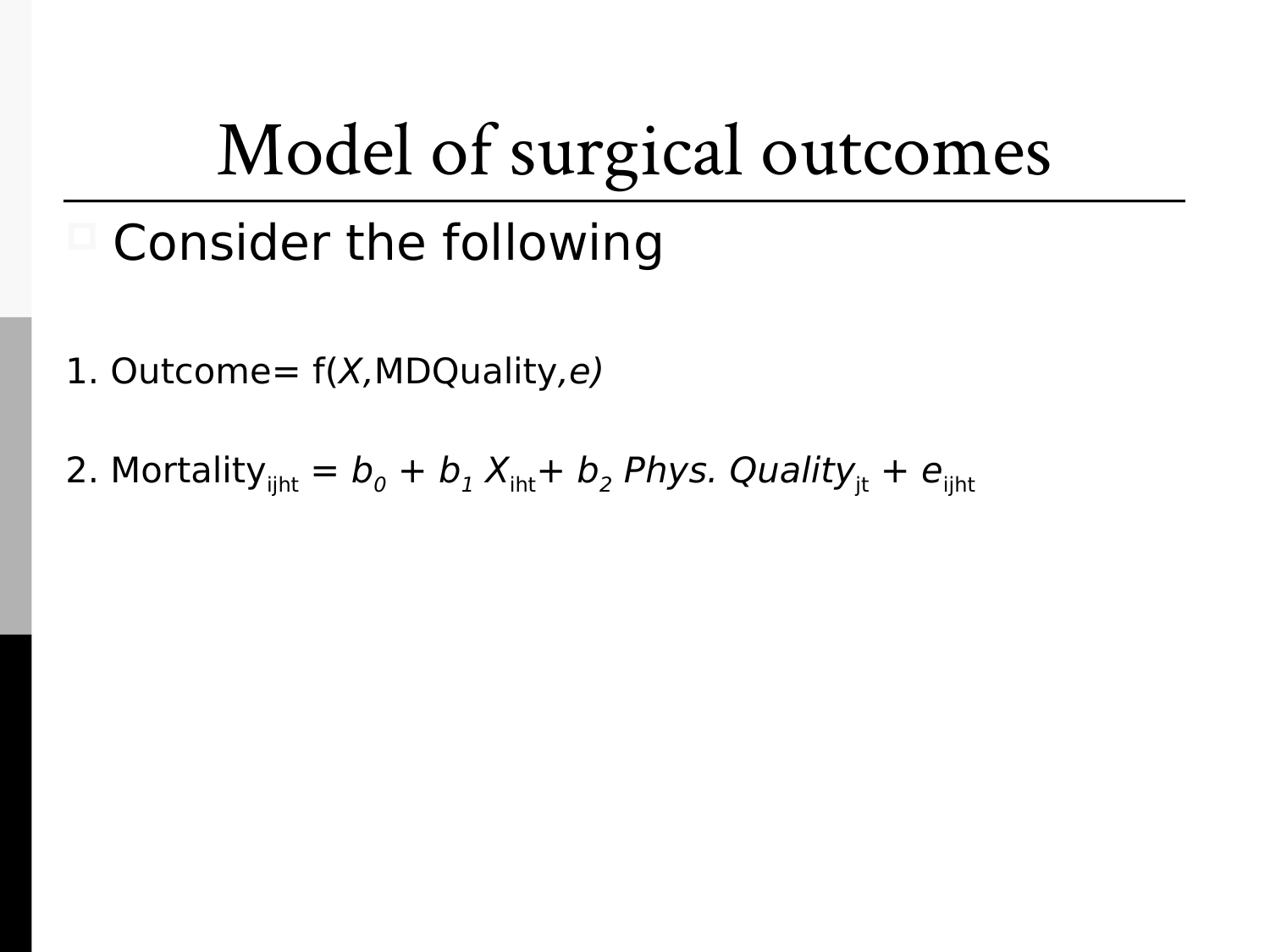

# Model of surgical outcomes
Consider the following

1. Outcome= f(X,MDQuality,e)

2. Mortalityijht = b0 + b1 Xiht+ b2 Phys. Qualityjt + eijht